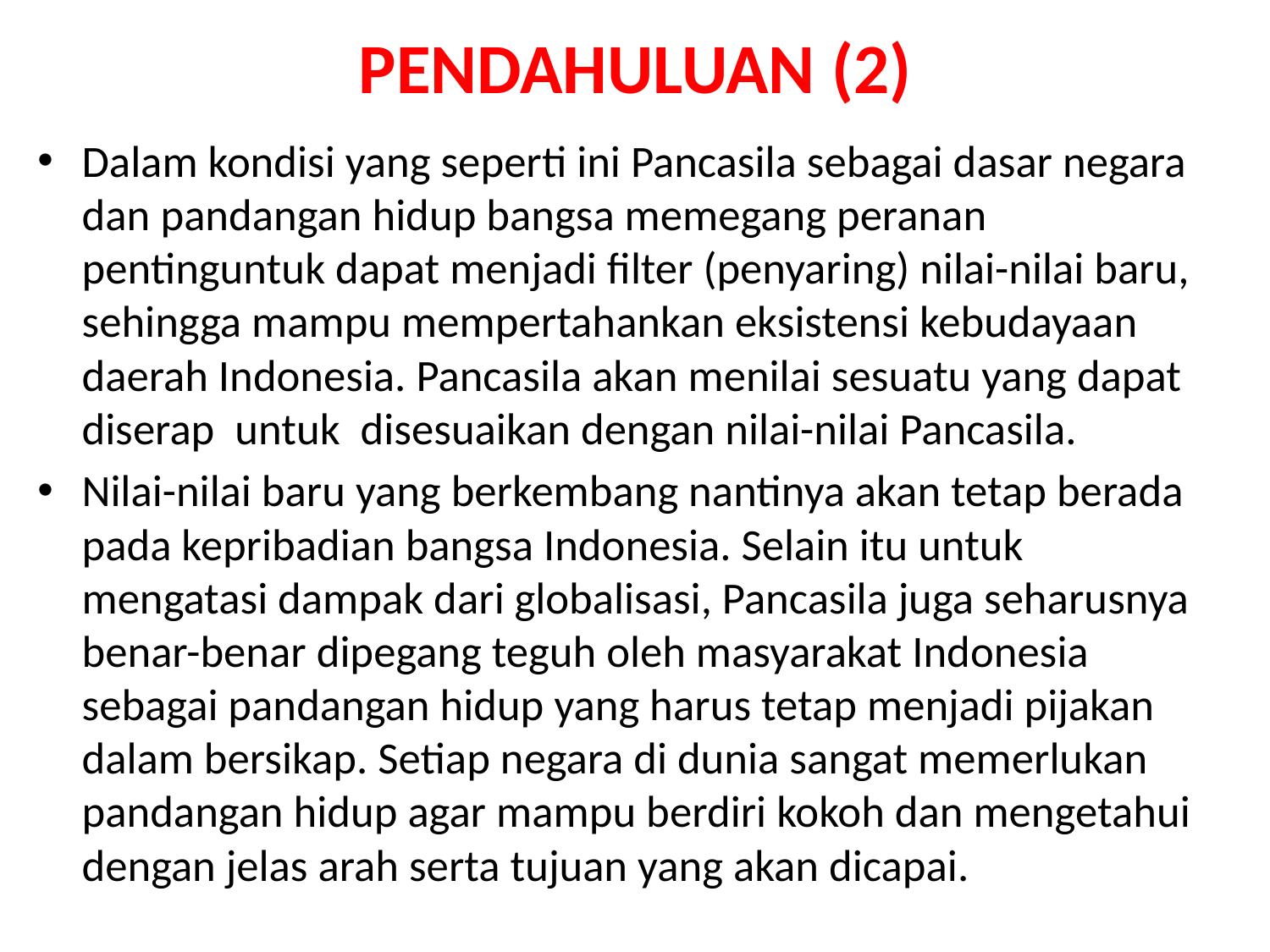

# PENDAHULUAN (2)
Dalam kondisi yang seperti ini Pancasila sebagai dasar negara dan pandangan hidup bangsa memegang peranan pentinguntuk dapat menjadi filter (penyaring) nilai-nilai baru, sehingga mampu mempertahankan eksistensi kebudayaan daerah Indonesia. Pancasila akan menilai sesuatu yang dapat  diserap  untuk  disesuaikan dengan nilai-nilai Pancasila.
Nilai-nilai baru yang berkembang nantinya akan tetap berada pada kepribadian bangsa Indonesia. Selain itu untuk mengatasi dampak dari globalisasi, Pancasila juga seharusnya benar-benar dipegang teguh oleh masyarakat Indonesia sebagai pandangan hidup yang harus tetap menjadi pijakan dalam bersikap. Setiap negara di dunia sangat memerlukan pandangan hidup agar mampu berdiri kokoh dan mengetahui dengan jelas arah serta tujuan yang akan dicapai.